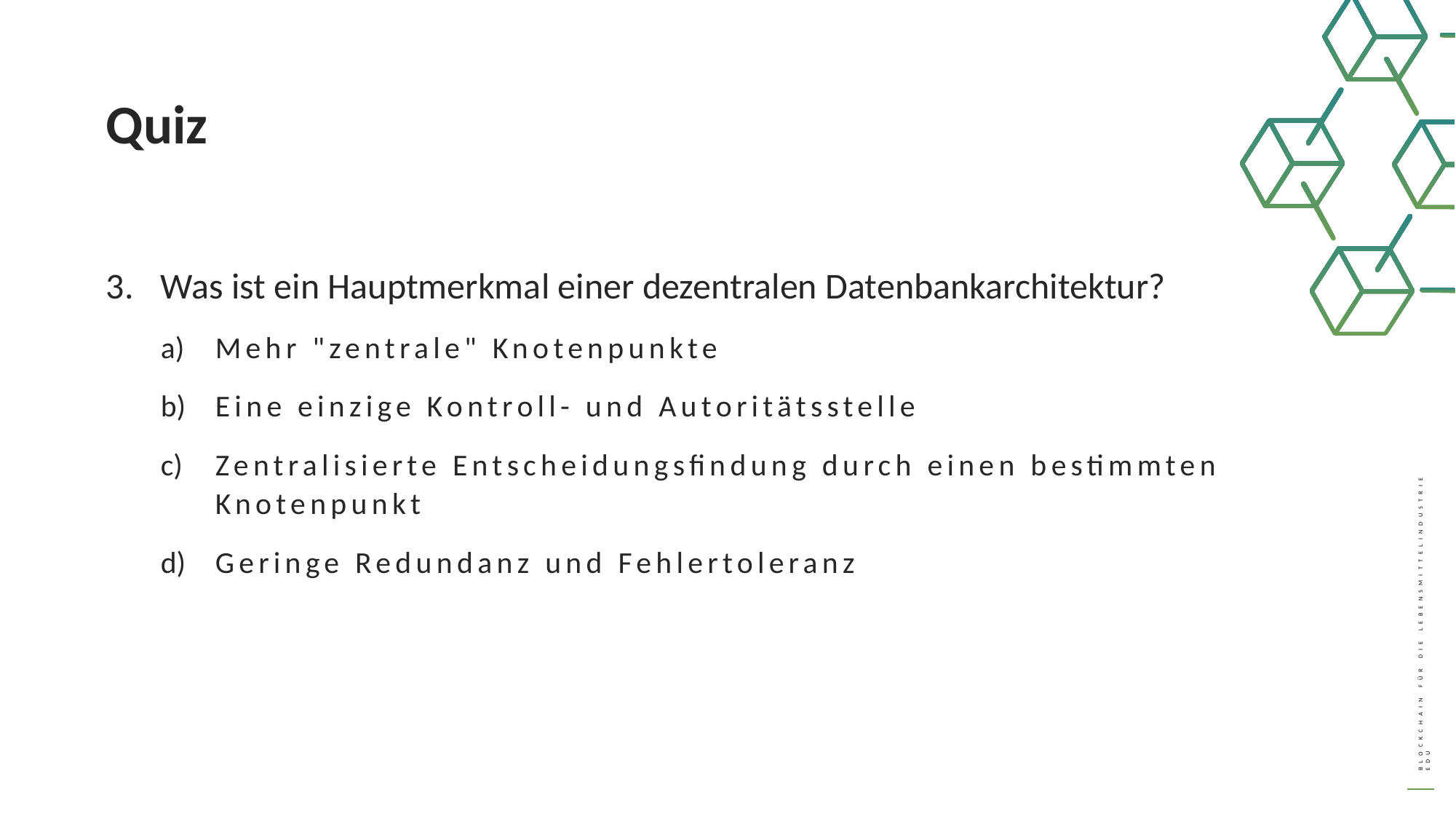

Quiz
Was ist ein Hauptmerkmal einer dezentralen Datenbankarchitektur?
Mehr "zentrale" Knotenpunkte
Eine einzige Kontroll- und Autoritätsstelle
Zentralisierte Entscheidungsfindung durch einen bestimmten Knotenpunkt
Geringe Redundanz und Fehlertoleranz